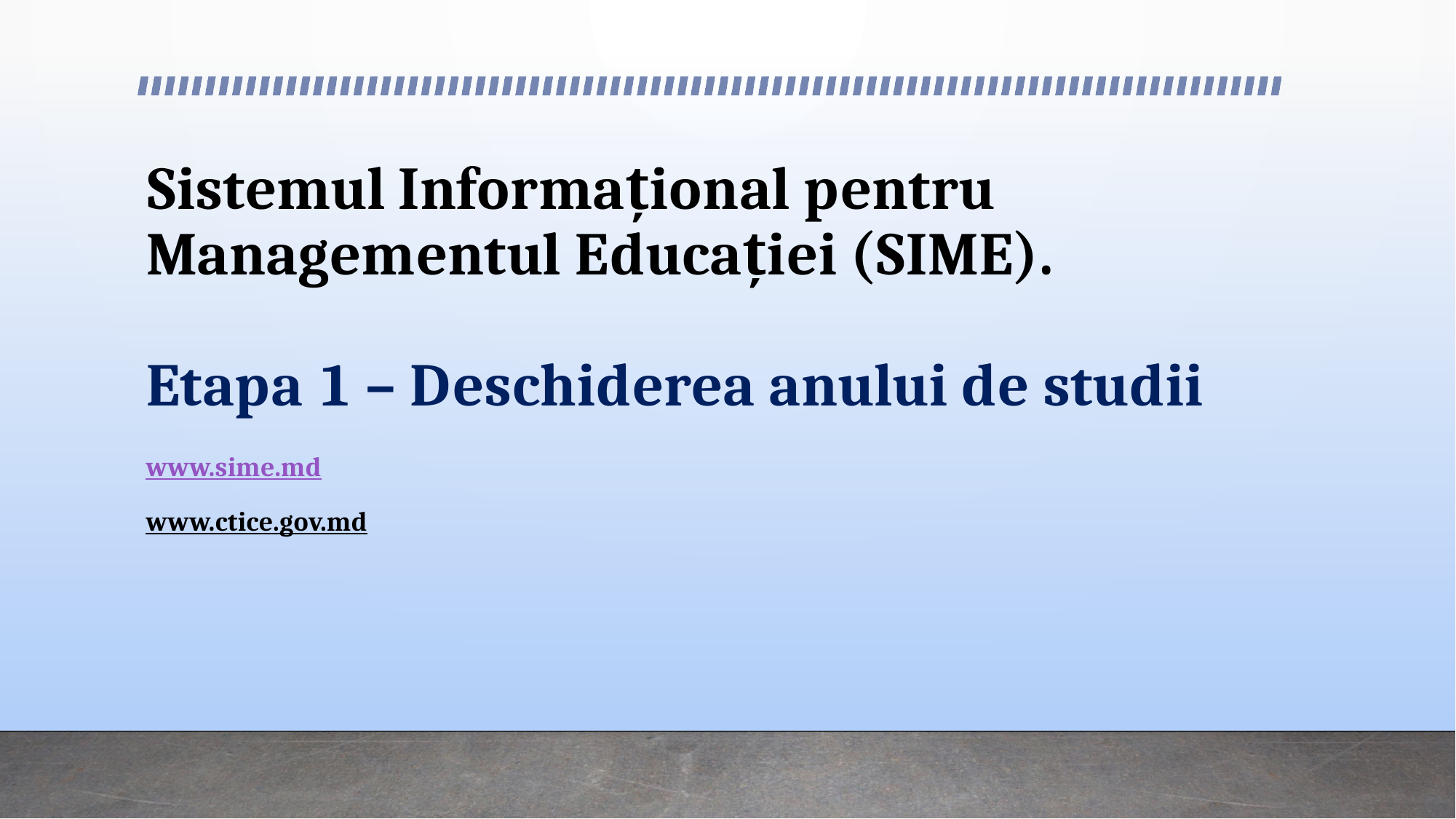

# Sistemul Informațional pentru Managementul Educației (SIME). Etapa 1 – Deschiderea anului de studii
www.sime.md
www.ctice.gov.md